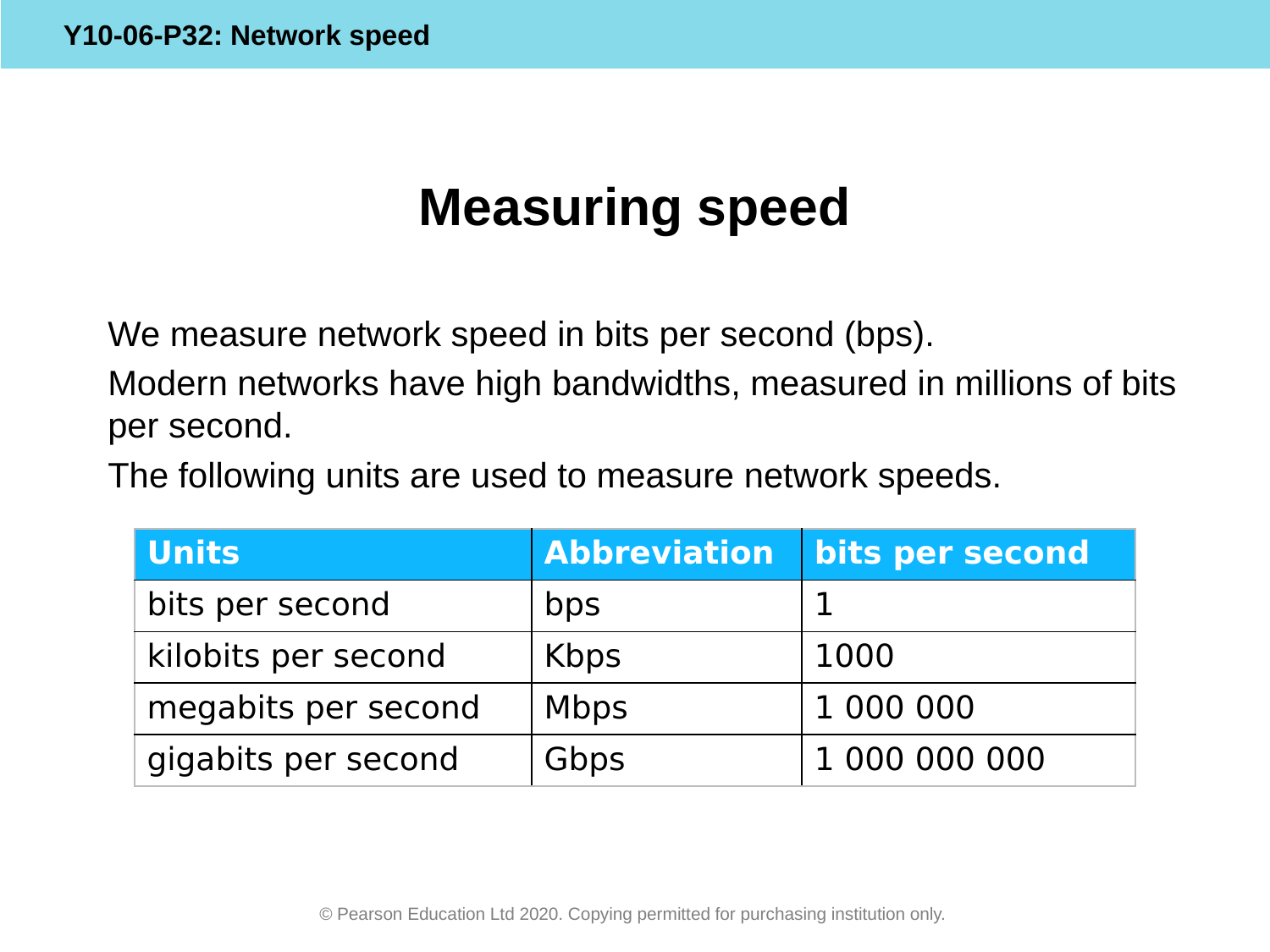

# Measuring speed
We measure network speed in bits per second (bps).
Modern networks have high bandwidths, measured in millions of bits per second.
The following units are used to measure network speeds.
| Units | Abbreviation | bits per second |
| --- | --- | --- |
| bits per second | bps | 1 |
| kilobits per second | Kbps | 1000 |
| megabits per second | Mbps | 1 000 000 |
| gigabits per second | Gbps | 1 000 000 000 |
© Pearson Education Ltd 2020. Copying permitted for purchasing institution only.